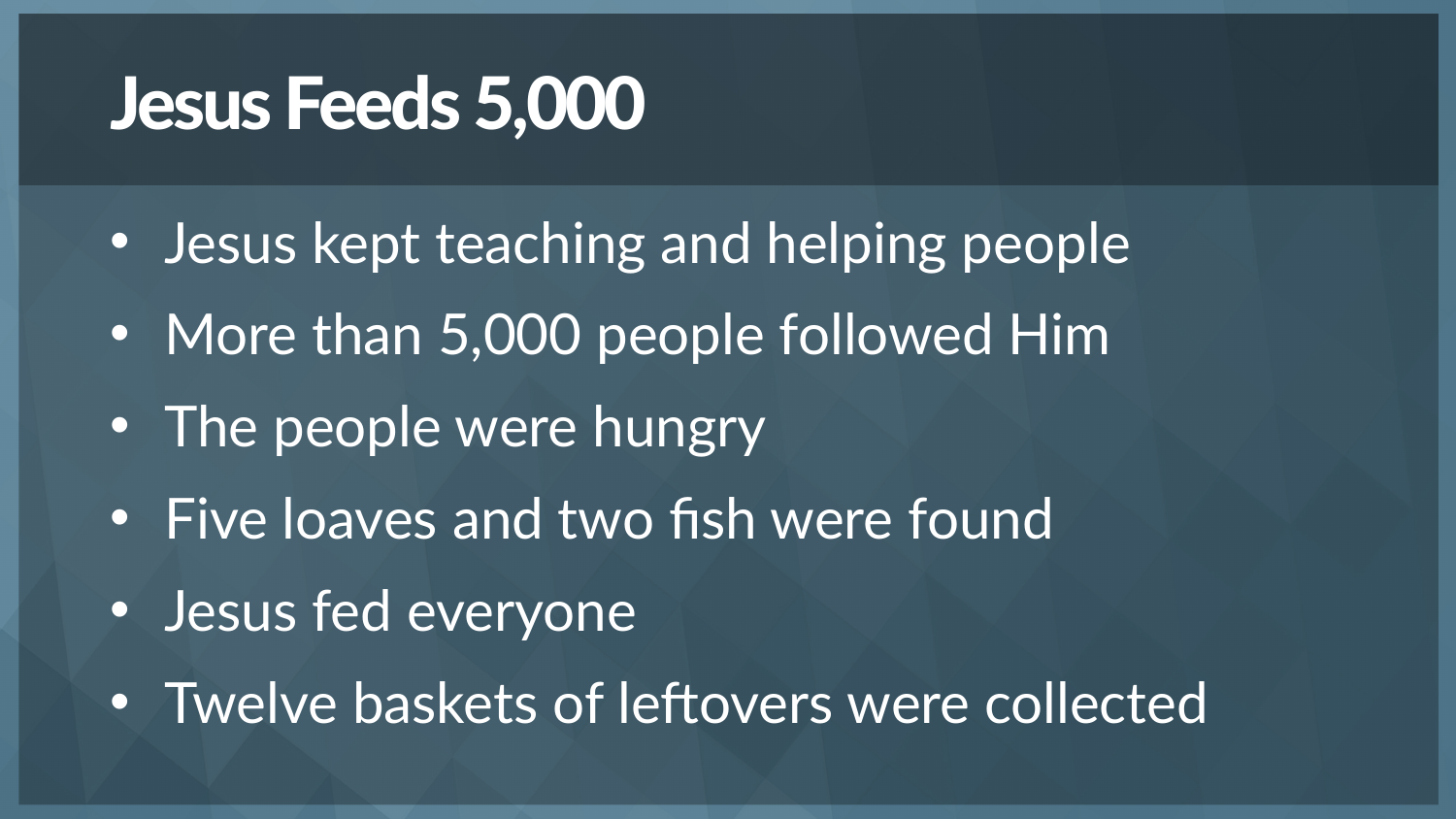

# Jesus Feeds 5,000
Jesus kept teaching and helping people
More than 5,000 people followed Him
The people were hungry
Five loaves and two fish were found
Jesus fed everyone
Twelve baskets of leftovers were collected